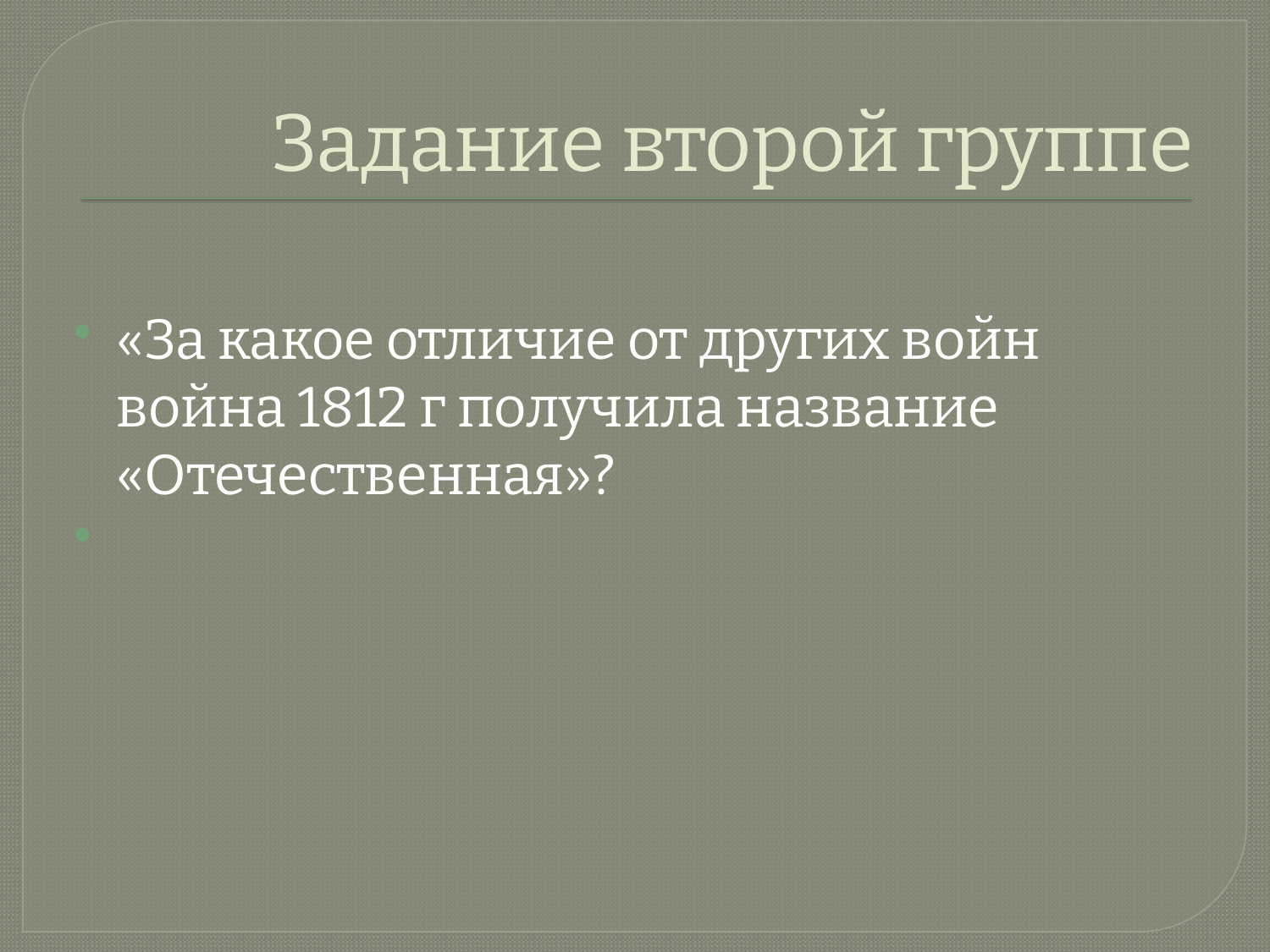

# Задание второй группе

«За какое отличие от других войн война 1812 г получила название «Отечественная»?